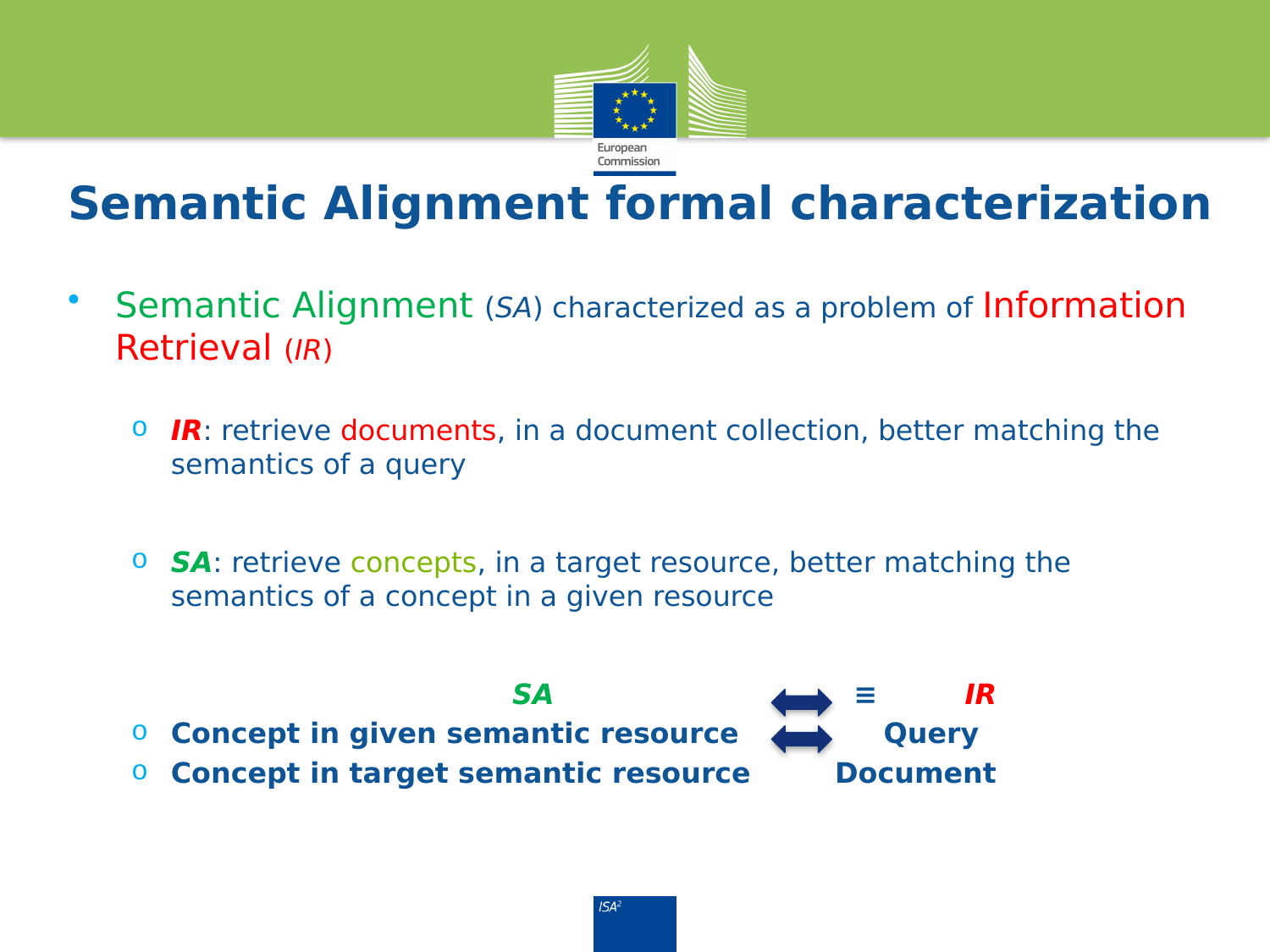

# Semantic Alignment formal characterization
Semantic Alignment (SA) characterized as a problem of Information Retrieval (IR)

IR: retrieve documents, in a document collection, better matching the semantics of a query

SA: retrieve concepts, in a target resource, better matching the semantics of a concept in a given resource

			SA   		         ≡         IR
Concept in given semantic resource 	        Query
Concept in target semantic resource 	   Document